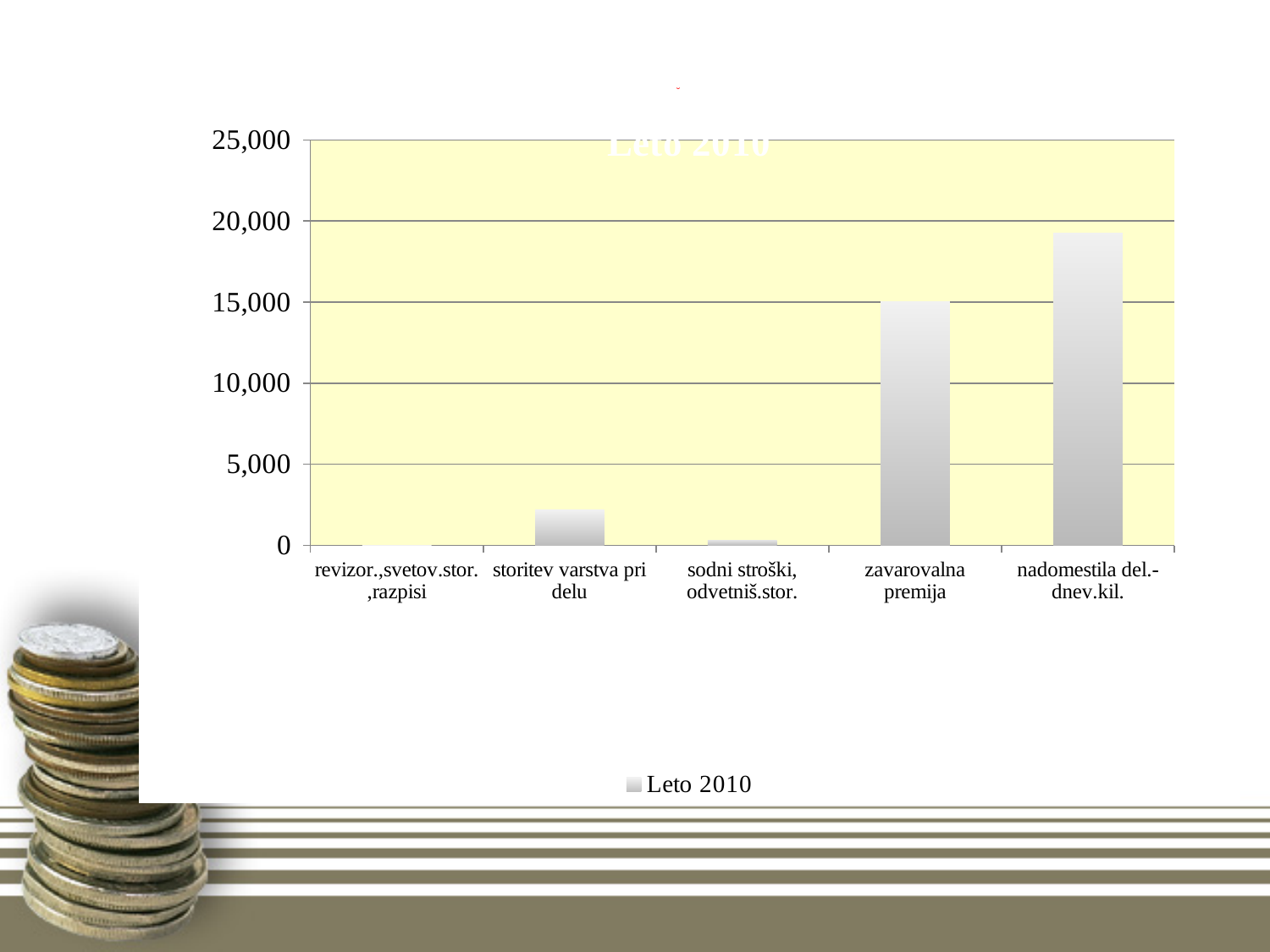

# STROŠKI STORITEV

### Chart:

| Category | Leto 2010 |
|---|---|
| revizor.,svetov.stor.,razpisi | 0.0 |
| storitev varstva pri delu | 2179.5 |
| sodni stroški, odvetniš.stor. | 317.52 |
| zavarovalna premija | 15015.859999999995 |
| nadomestila del.-dnev.kil. | 19274.57 |